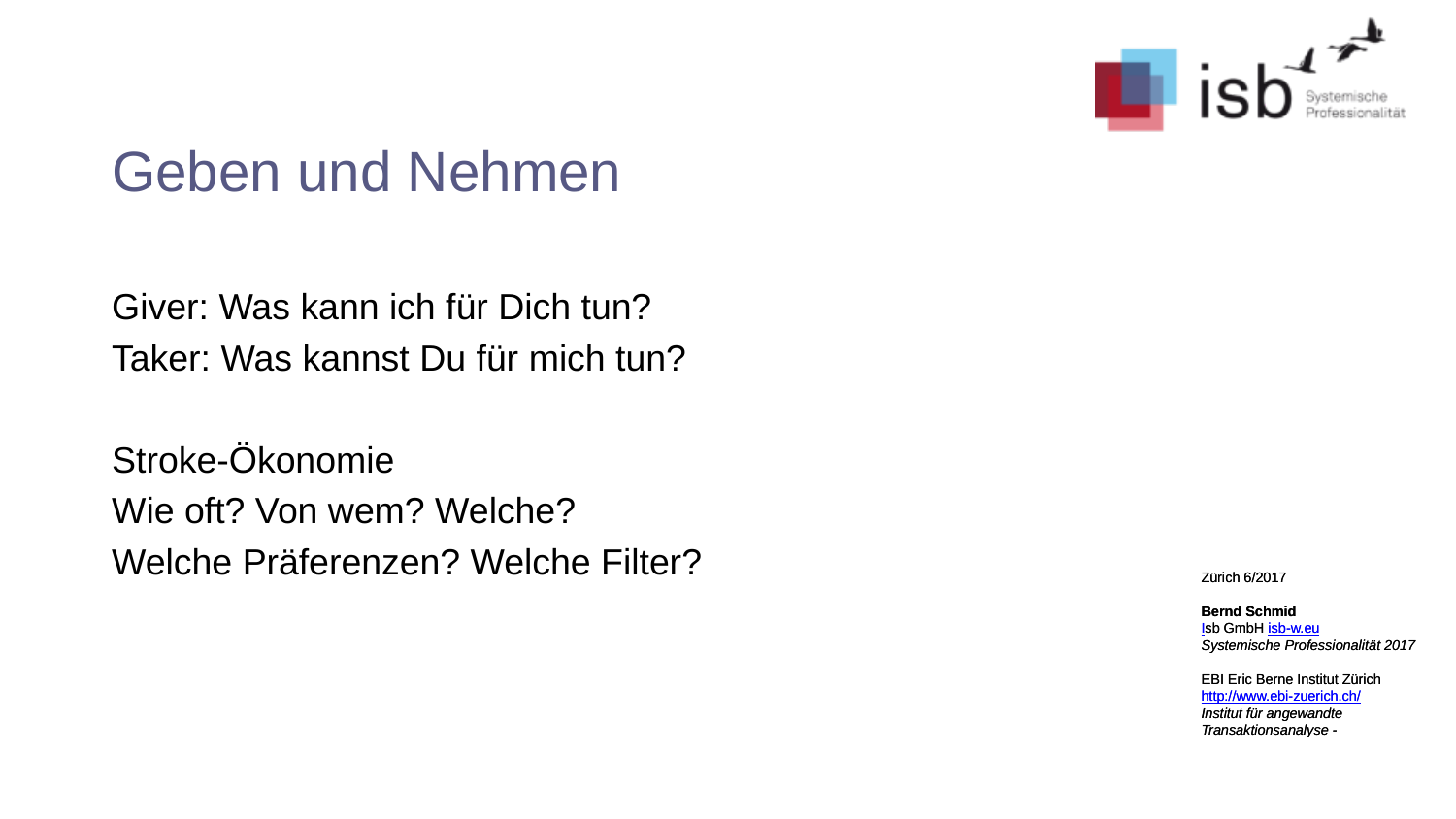

# Geben und Nehmen

Giver: Was kann ich für Dich tun?
Taker: Was kannst Du für mich tun?

Stroke-Ökonomie
Wie oft? Von wem? Welche?
Welche Präferenzen? Welche Filter?

Zürich 6/2017
Bernd Schmid
Isb GmbH isb-w.eu
Systemische Professionalität 2017

EBI Eric Berne Institut Zürich
http://www.ebi-zuerich.ch/
Institut für angewandte Transaktionsanalyse -